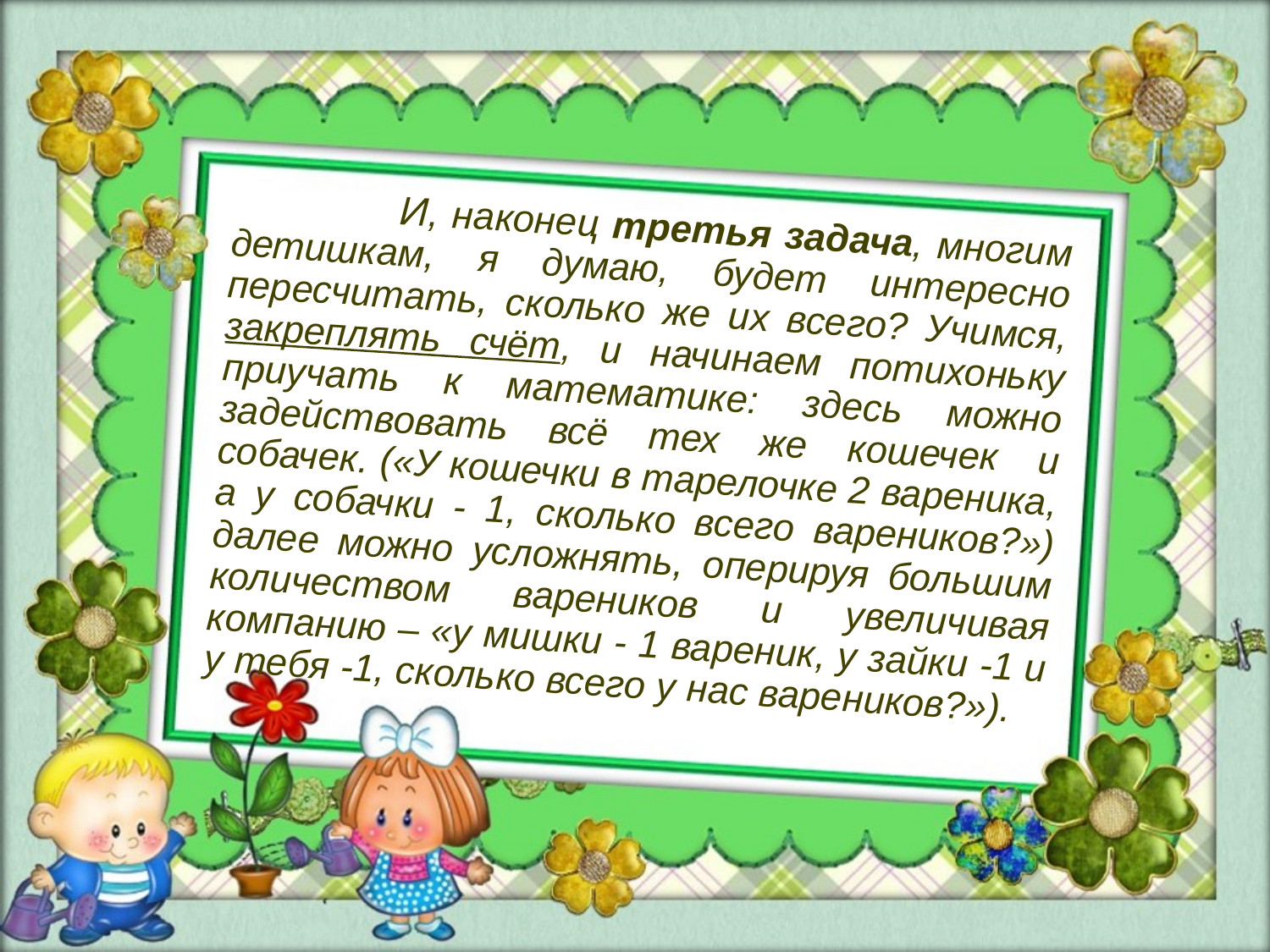

И, наконец третья задача, многим детишкам, я думаю, будет интересно пересчитать, сколько же их всего? Учимся, закреплять счёт, и начинаем потихоньку приучать к математике: здесь можно задействовать всё тех же кошечек и собачек. («У кошечки в тарелочке 2 вареника, а у собачки - 1, сколько всего вареников?») далее можно усложнять, оперируя большим количеством вареников и увеличивая компанию – «у мишки - 1 вареник, у зайки -1 и у тебя -1, сколько всего у нас вареников?»).